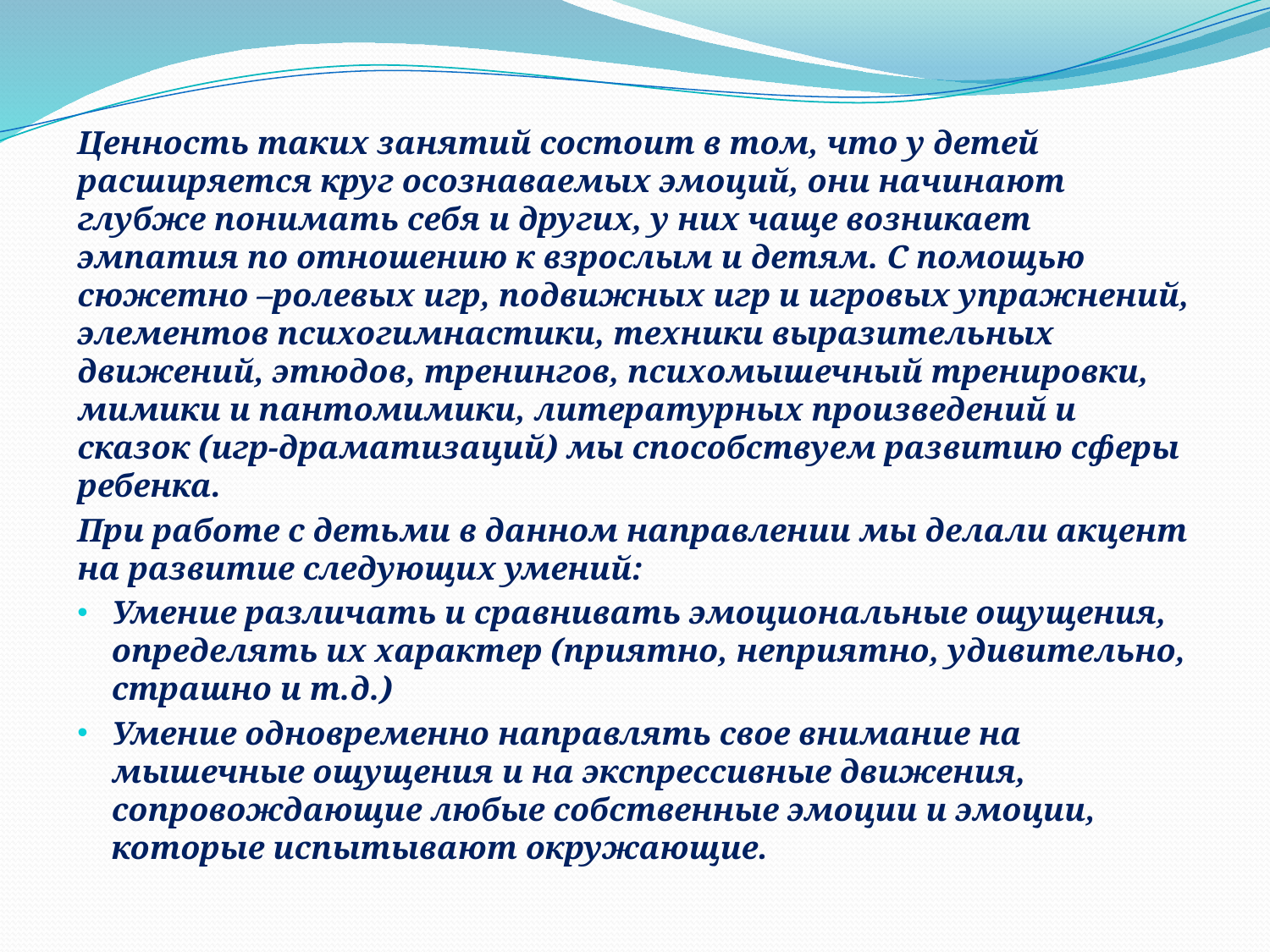

Ценность таких занятий состоит в том, что у детей расширяется круг осознаваемых эмоций, они начинают глубже понимать себя и других, у них чаще возникает эмпатия по отношению к взрослым и детям. С помощью сюжетно –ролевых игр, подвижных игр и игровых упражнений, элементов психогимнастики, техники выразительных движений, этюдов, тренингов, психомышечный тренировки, мимики и пантомимики, литературных произведений и сказок (игр-драматизаций) мы способствуем развитию сферы ребенка.
При работе с детьми в данном направлении мы делали акцент на развитие следующих умений:
Умение различать и сравнивать эмоциональные ощущения, определять их характер (приятно, неприятно, удивительно, страшно и т.д.)
Умение одновременно направлять свое внимание на мышечные ощущения и на экспрессивные движения, сопровождающие любые собственные эмоции и эмоции, которые испытывают окружающие.